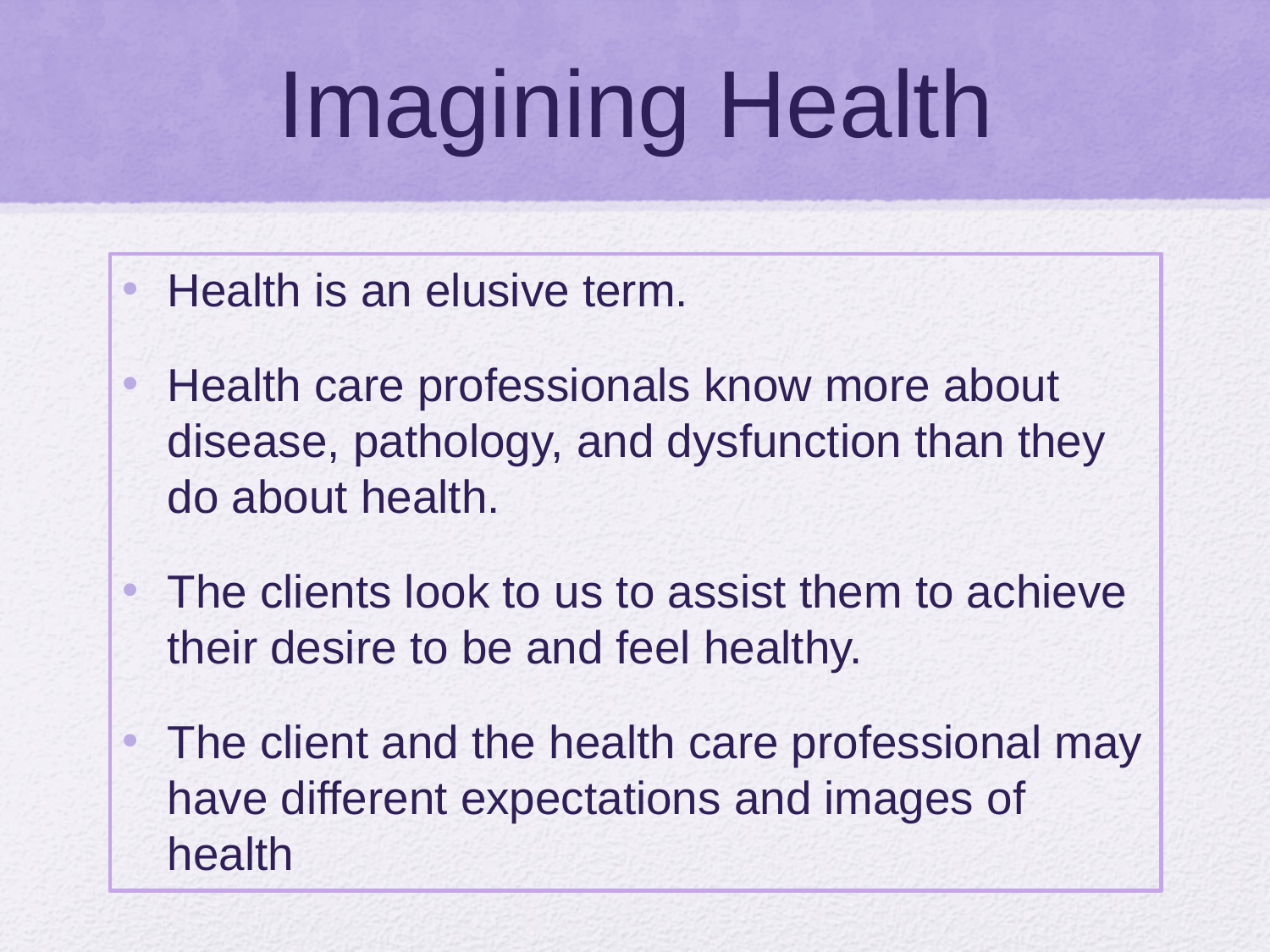

# Imagining Health
Health is an elusive term.
Health care professionals know more about disease, pathology, and dysfunction than they do about health.
The clients look to us to assist them to achieve their desire to be and feel healthy.
The client and the health care professional may have different expectations and images of health